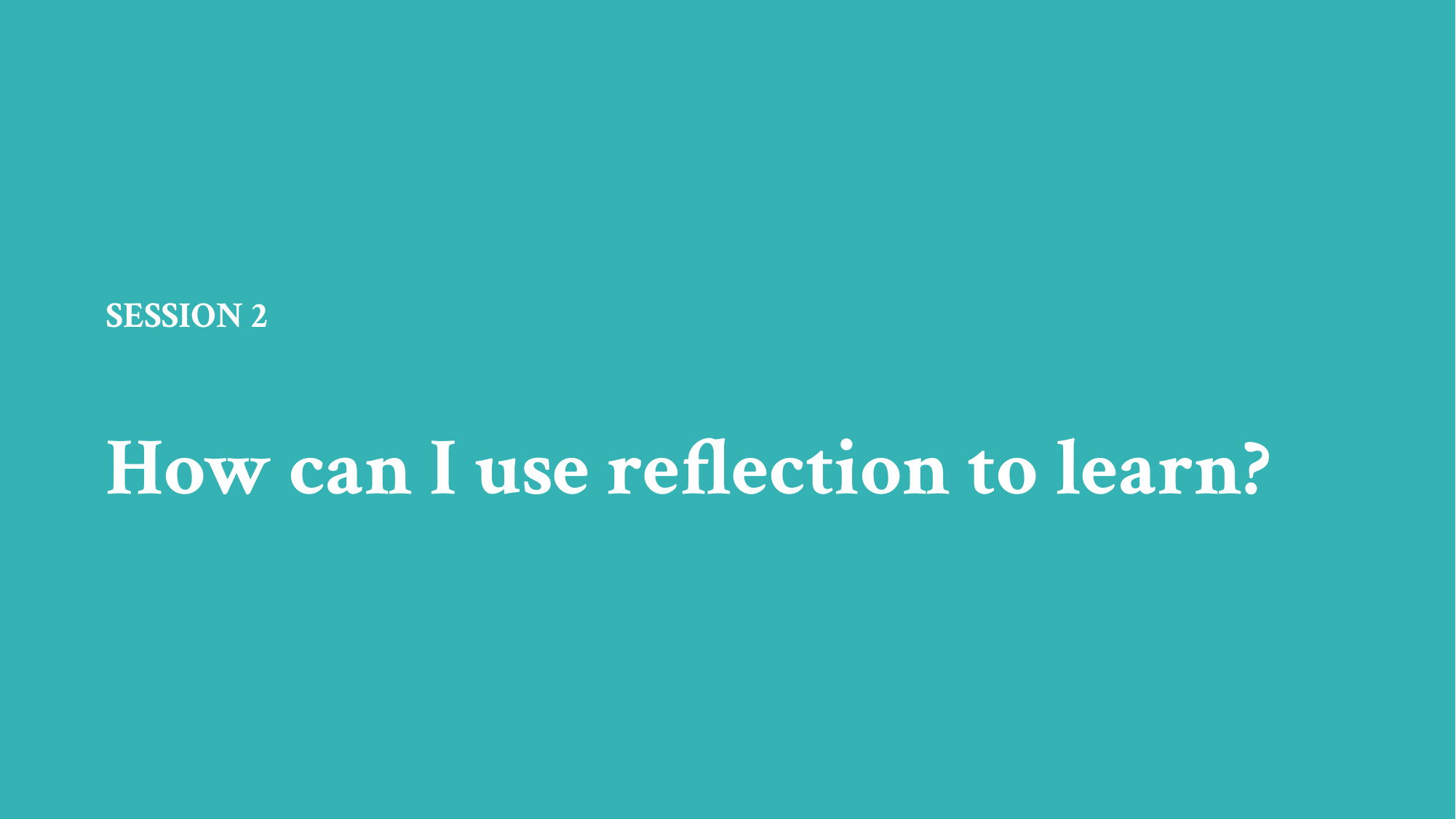

# SESSION 2 How can I use reflection to learn?